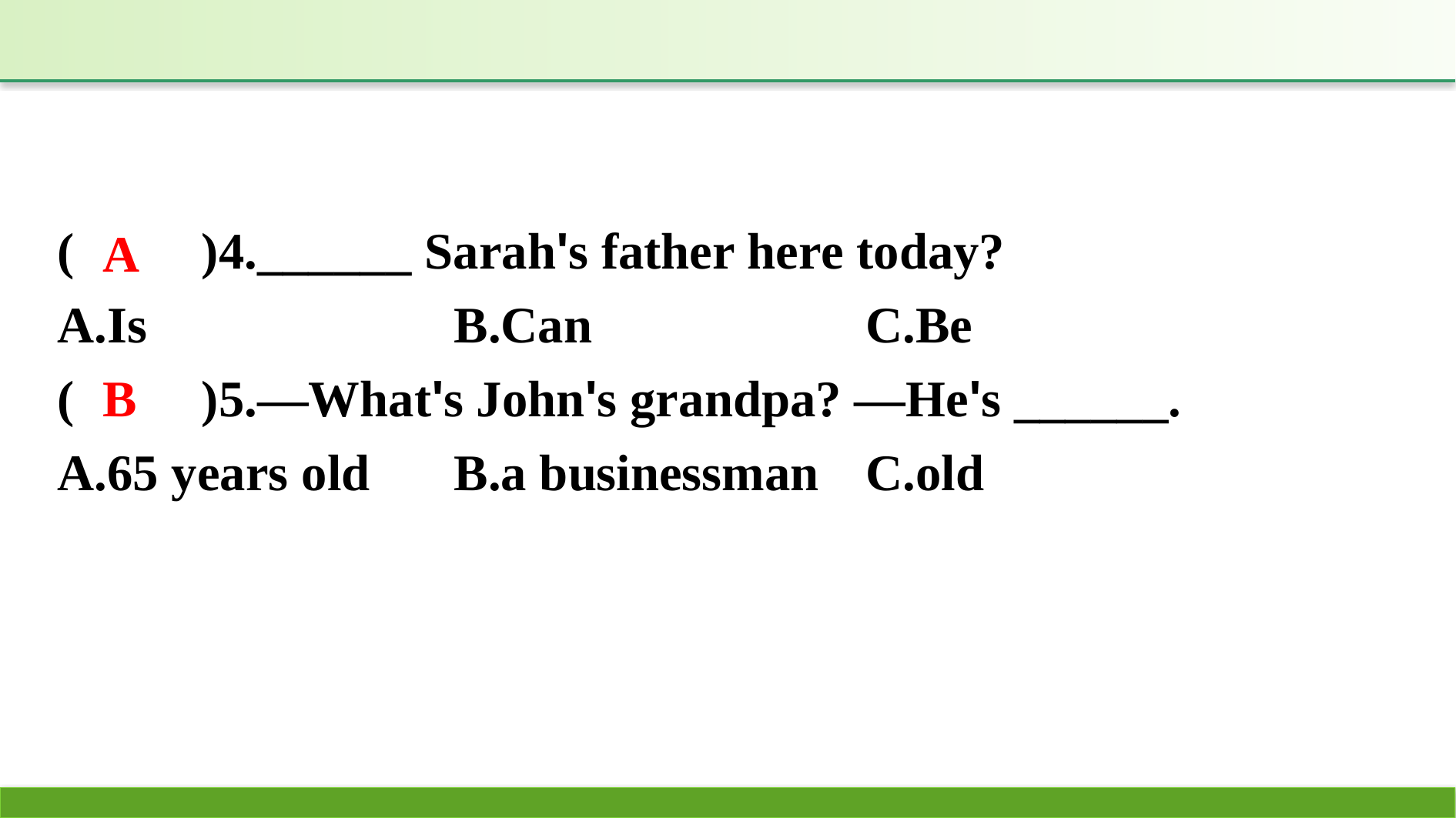

(　　)4.______ Sarah's father here today?
A.Is			B.Can			C.Be
(　　)5.—What's John's grandpa? —He's ______.
A.65 years old	B.a businessman	C.old
A
B